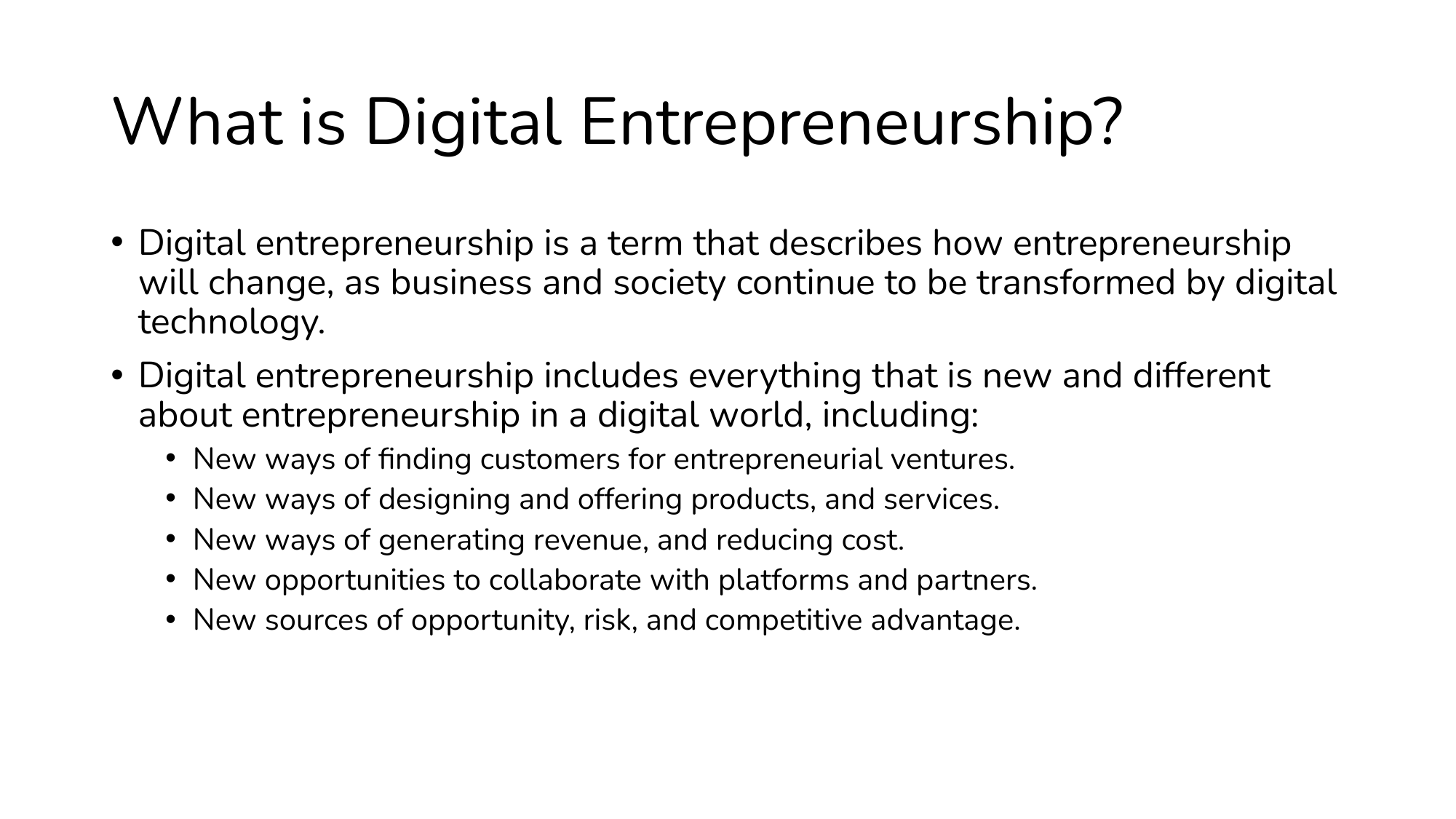

# What is Digital Entrepreneurship?
Digital entrepreneurship is a term that describes how entrepreneurship will change, as business and society continue to be transformed by digital technology.
Digital entrepreneurship includes everything that is new and different about entrepreneurship in a digital world, including:
New ways of finding customers for entrepreneurial ventures.
New ways of designing and offering products, and services.
New ways of generating revenue, and reducing cost.
New opportunities to collaborate with platforms and partners.
New sources of opportunity, risk, and competitive advantage.